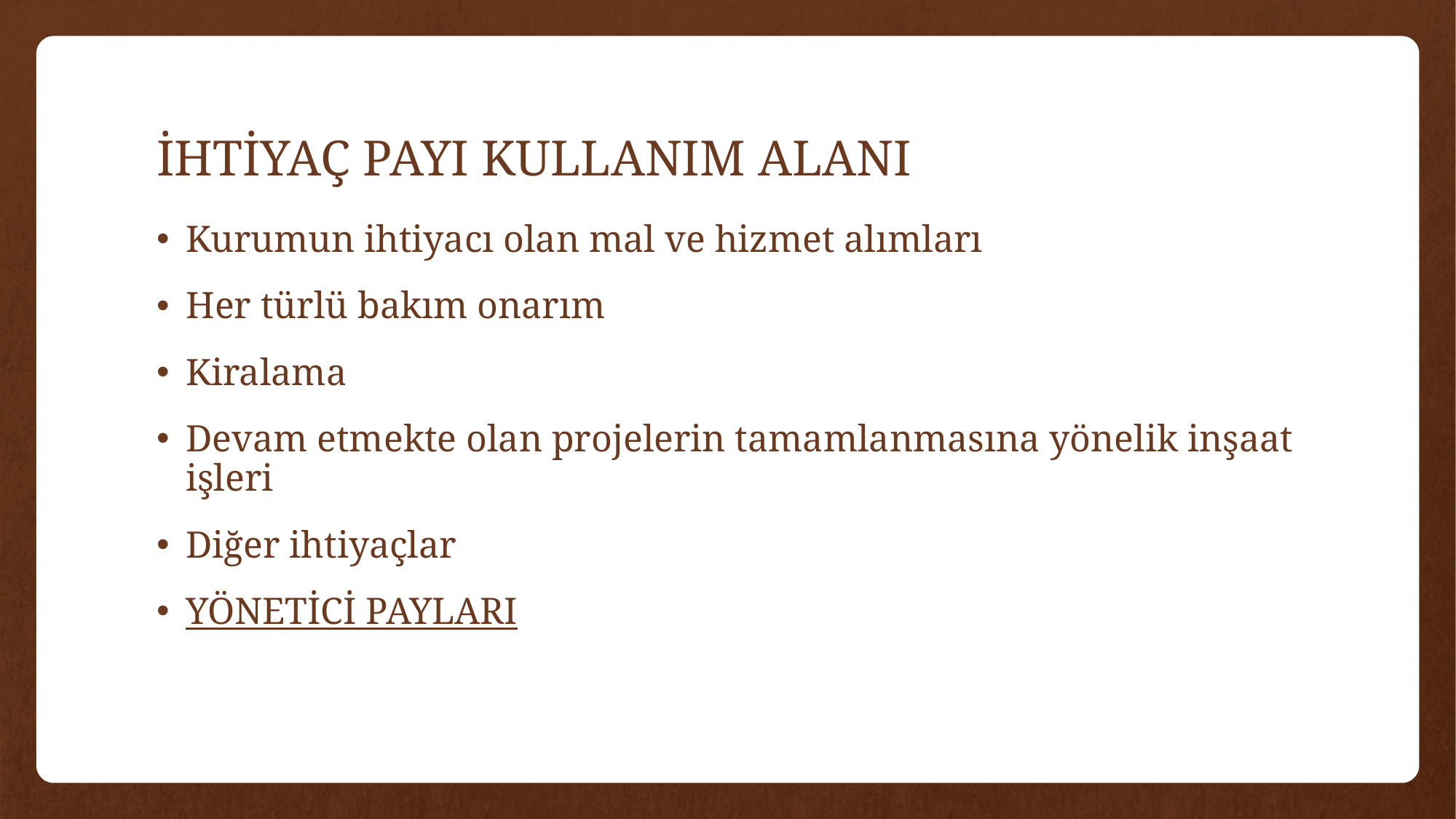

# İHTİYAÇ PAYI KULLANIM ALANI
Kurumun ihtiyacı olan mal ve hizmet alımları
Her türlü bakım onarım
Kiralama
Devam etmekte olan projelerin tamamlanmasına yönelik inşaat işleri
Diğer ihtiyaçlar
YÖNETİCİ PAYLARI